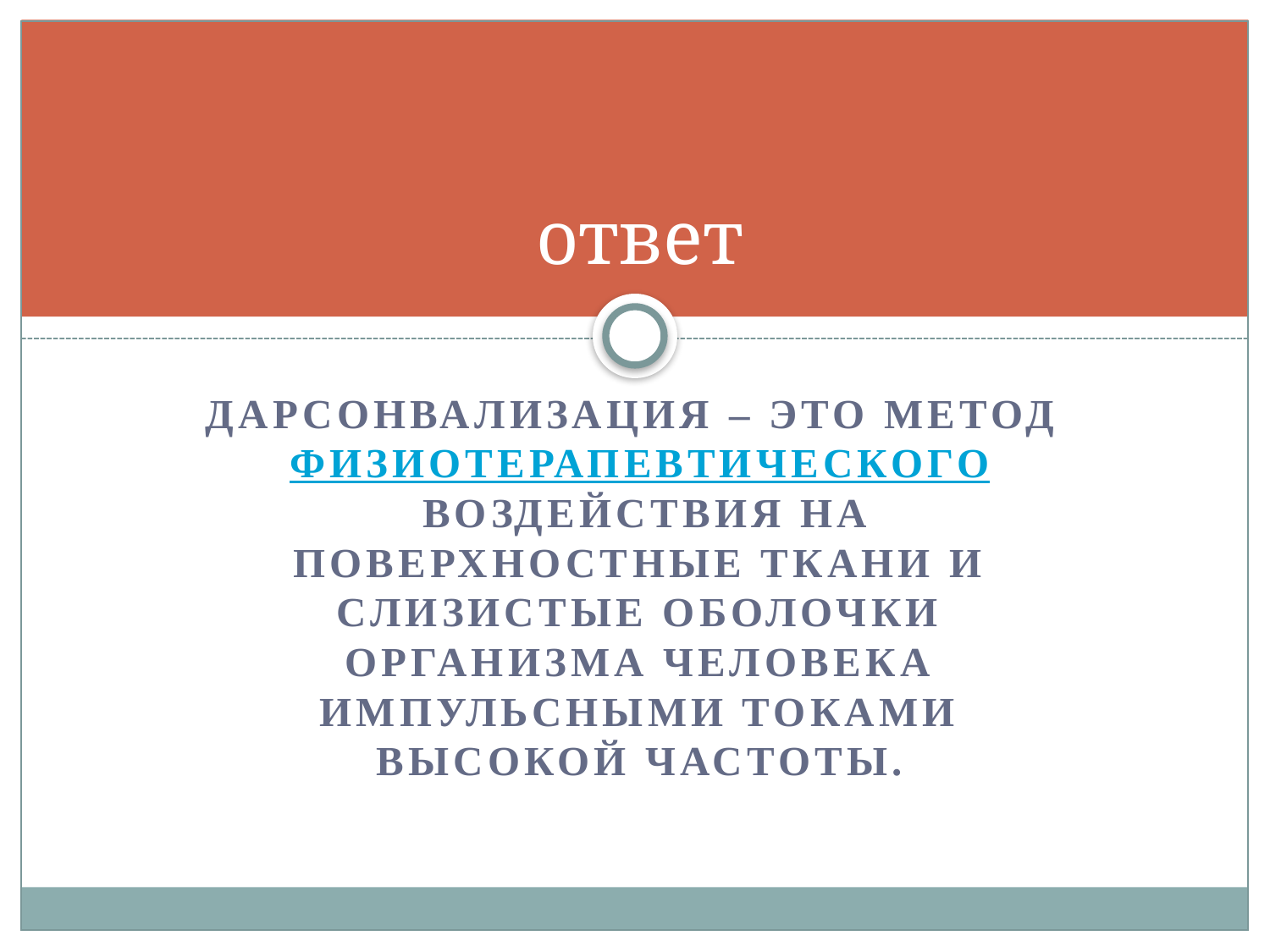

# ответ
Дарсонвализация – это метод физиотерапевтического воздействия на поверхностные ткани и слизистые оболочки организма человека импульсными токами высокой частоты.